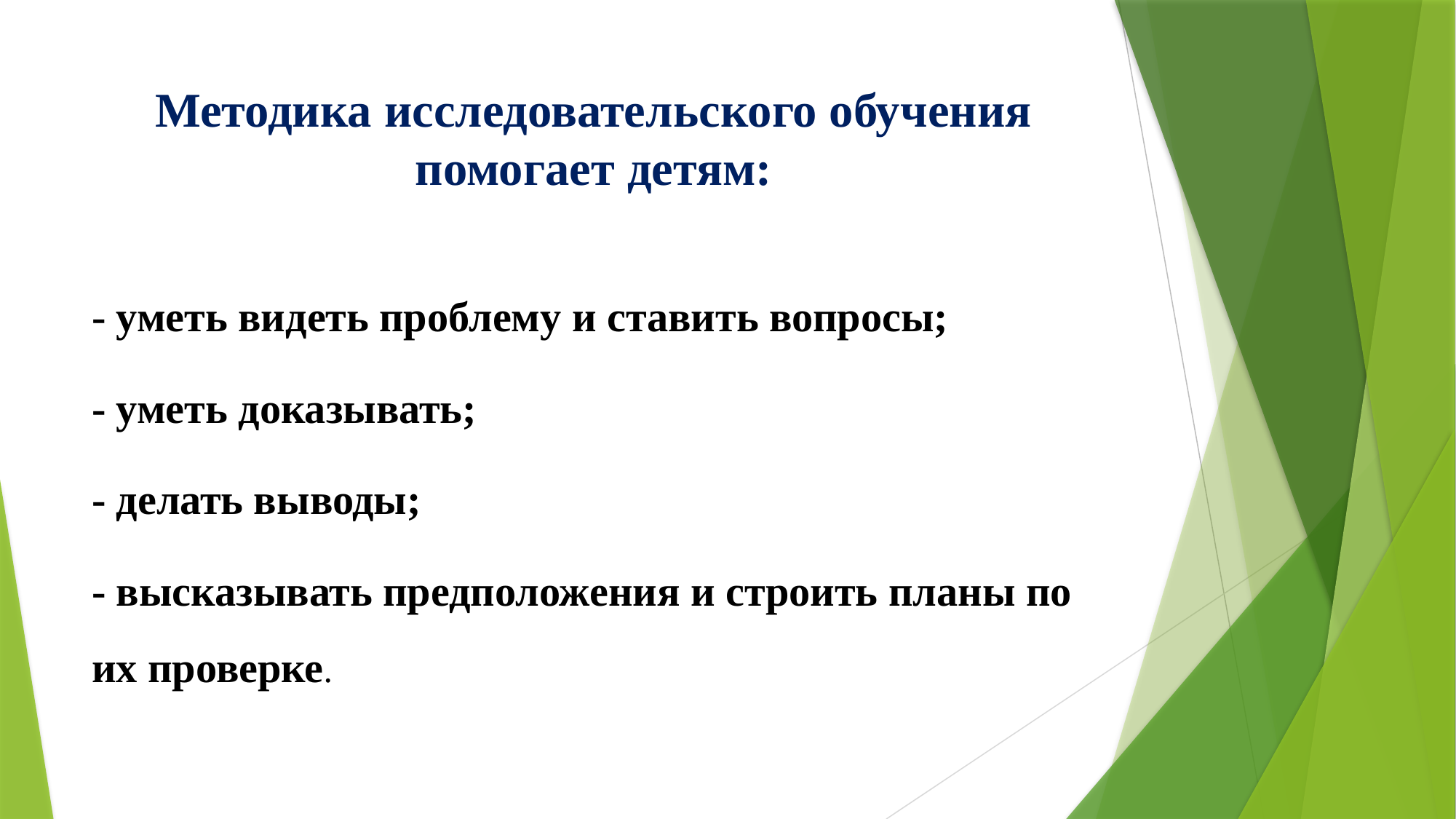

# Методика исследовательского обучения помогает детям:
- уметь видеть проблему и ставить вопросы;
- уметь доказывать;
- делать выводы;
- высказывать предположения и строить планы по их проверке.